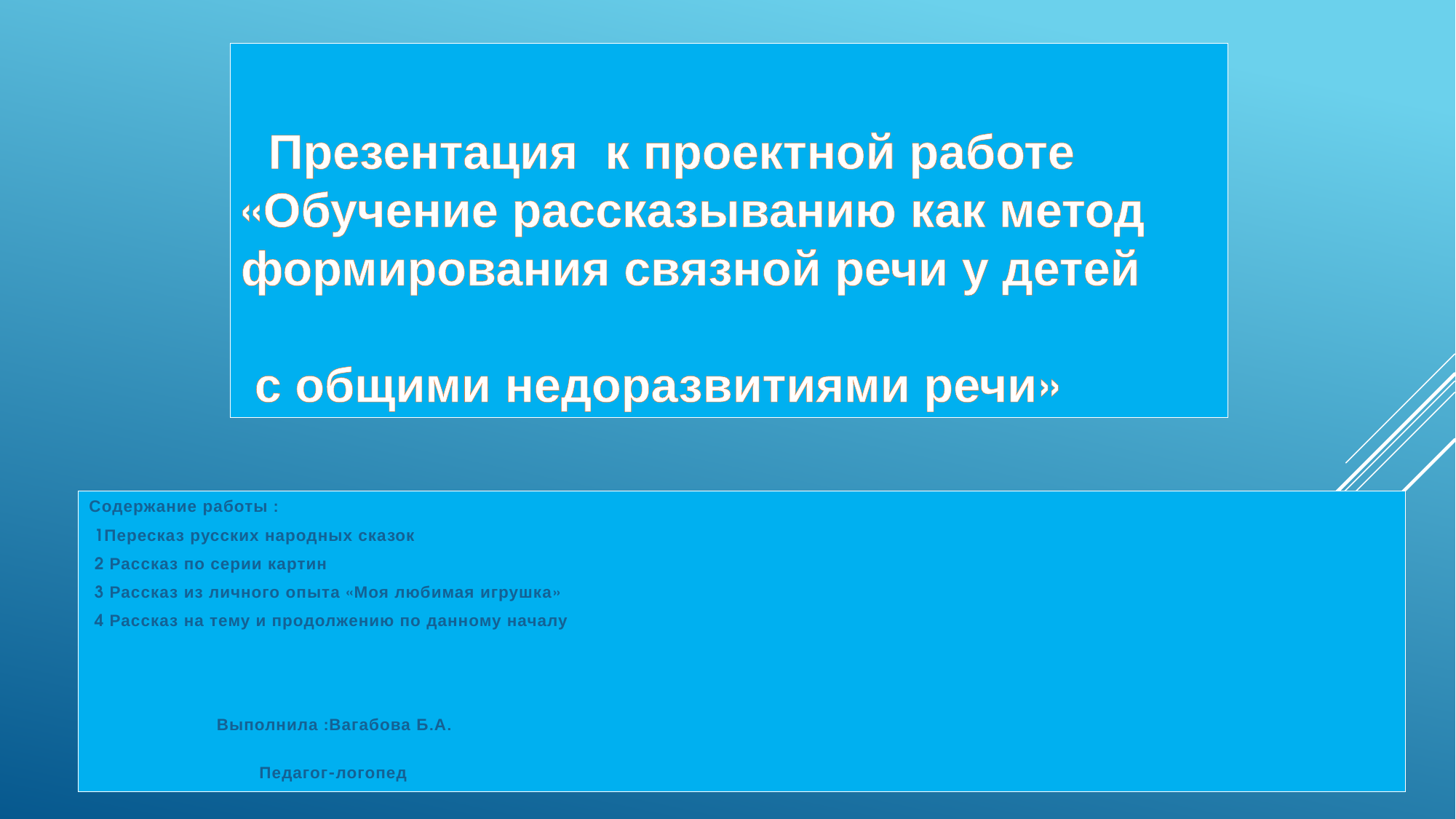

# Презентация  к проектной работе «Обучение рассказыванию как метод    формирования связной речи у детей                                                                               с общими недоразвитиями речи»
Содержание работы :
 1Пересказ русских народных сказок
 2 Рассказ по серии картин
 3 Рассказ из личного опыта «Моя любимая игрушка»
 4 Рассказ на тему и продолжению по данному началу

                                                                                                                                                                                                                                                                              Выполнила :Вагабова Б.А.
                                                                                                                                                                                                                                                                                      Педагог-логопед